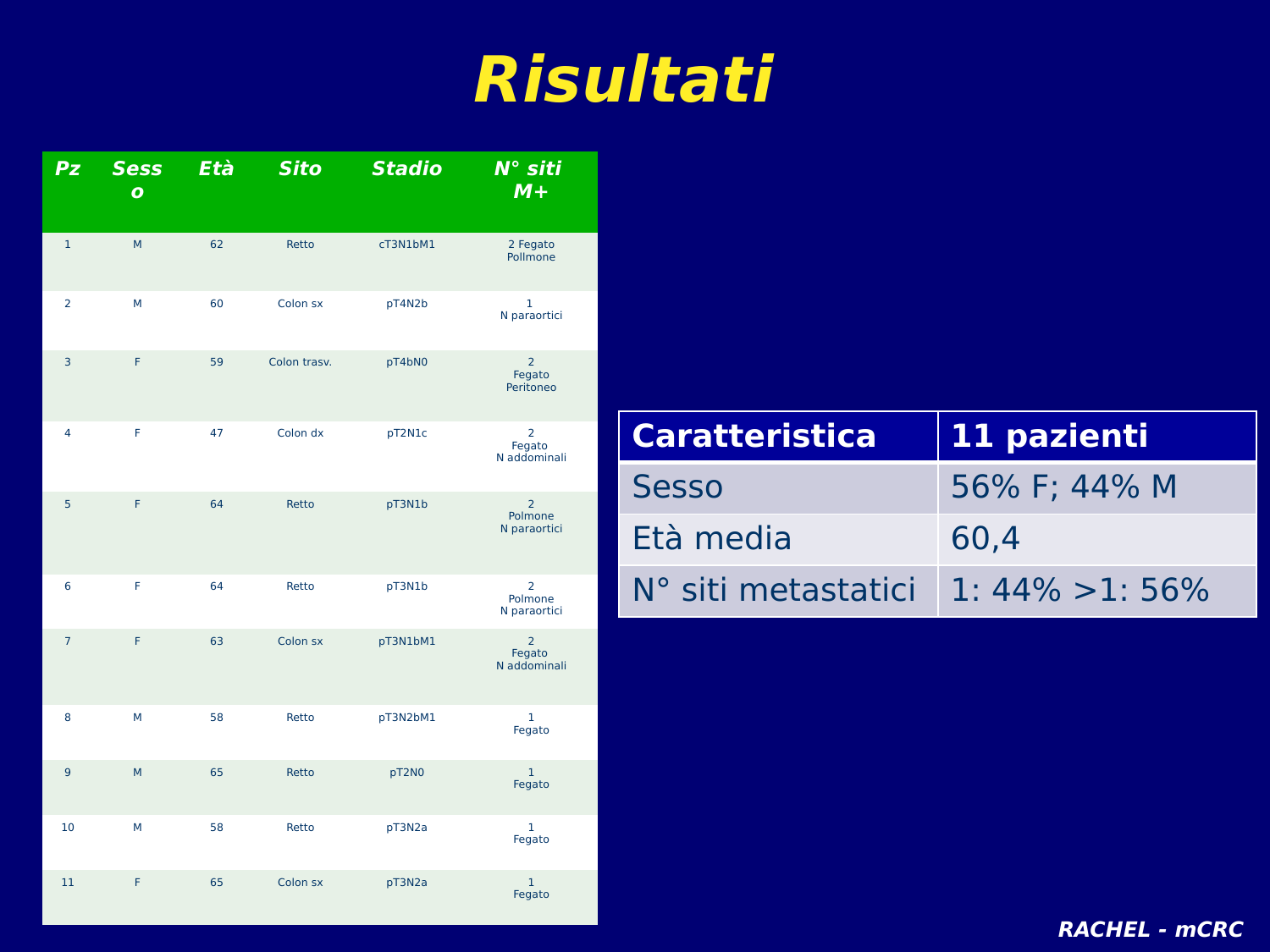

# Risultati
| Pz | Sesso | Età | Sito | Stadio | N° siti M+ |
| --- | --- | --- | --- | --- | --- |
| 1 | M | 62 | Retto | cT3N1bM1 | 2 Fegato Pollmone |
| 2 | M | 60 | Colon sx | pT4N2b | 1 N paraortici |
| 3 | F | 59 | Colon trasv. | pT4bN0 | 2 Fegato Peritoneo |
| 4 | F | 47 | Colon dx | pT2N1c | 2 Fegato N addominali |
| 5 | F | 64 | Retto | pT3N1b | 2 Polmone N paraortici |
| 6 | F | 64 | Retto | pT3N1b | 2 Polmone N paraortici |
| 7 | F | 63 | Colon sx | pT3N1bM1 | 2 Fegato N addominali |
| 8 | M | 58 | Retto | pT3N2bM1 | 1 Fegato |
| 9 | M | 65 | Retto | pT2N0 | 1 Fegato |
| 10 | M | 58 | Retto | pT3N2a | 1 Fegato |
| 11 | F | 65 | Colon sx | pT3N2a | 1 Fegato |
| Caratteristica | 11 pazienti |
| --- | --- |
| Sesso | 56% F; 44% M |
| Età media | 60,4 |
| N° siti metastatici | 1: 44% >1: 56% |
RACHEL - mCRC